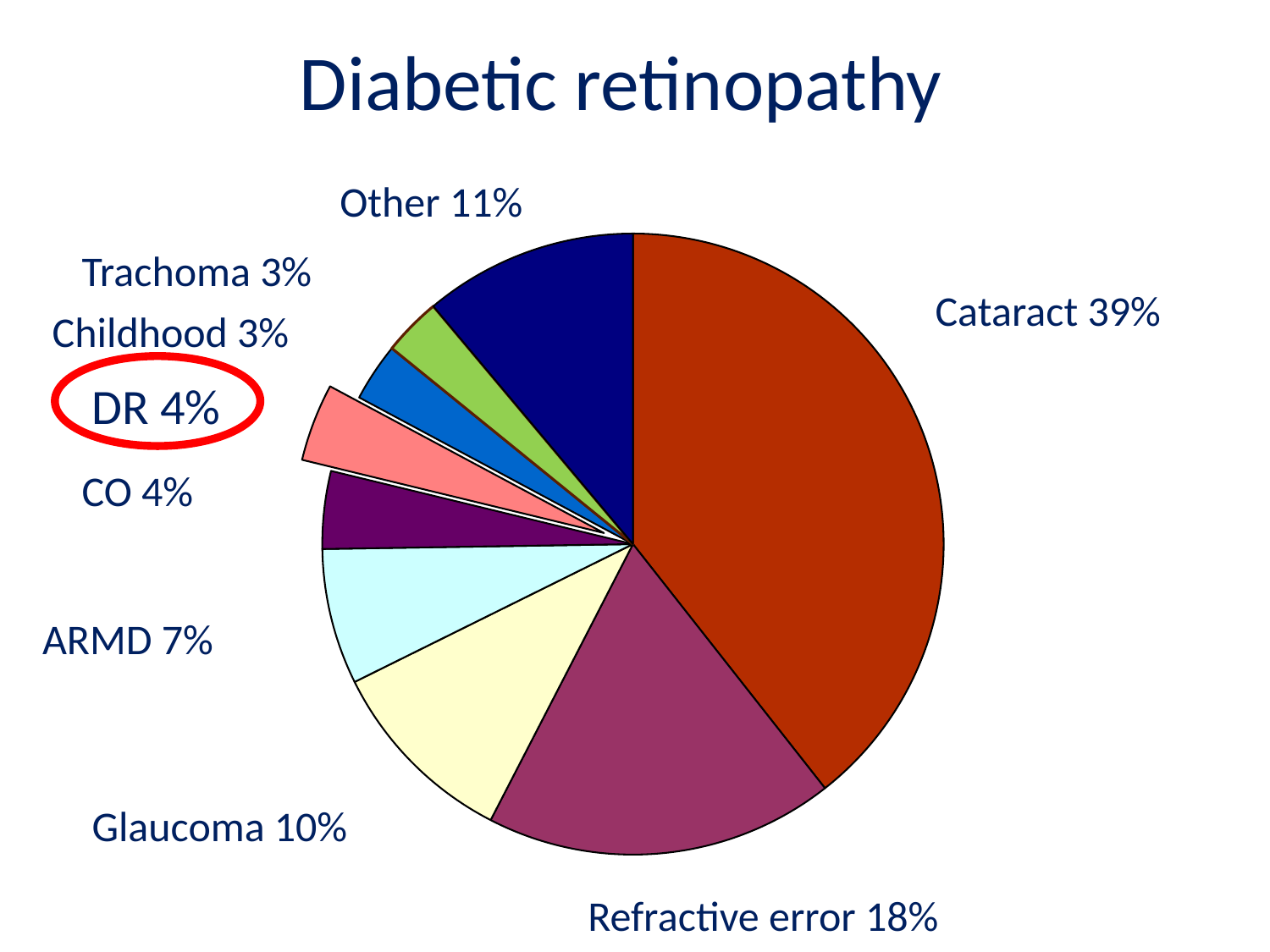

# Diabetic retinopathy
Other 11%

### Chart

| Category |  |
|---|---|
| Cataract | 39.0 |
| Refractive error | 18.0 |
| Glaucoma | 10.0 |
| AMD | 7.0 |
| CO | 4.0 |
| DR | 4.0 |
| Childhood  | 3.0 |
| Trachoma | 3.0 |
| Other | 11.0 |
Trachoma 3%
Cataract 39%
Childhood 3%

DR 4%
CO 4%
ARMD 7%
Glaucoma 10%
Refractive error 18%